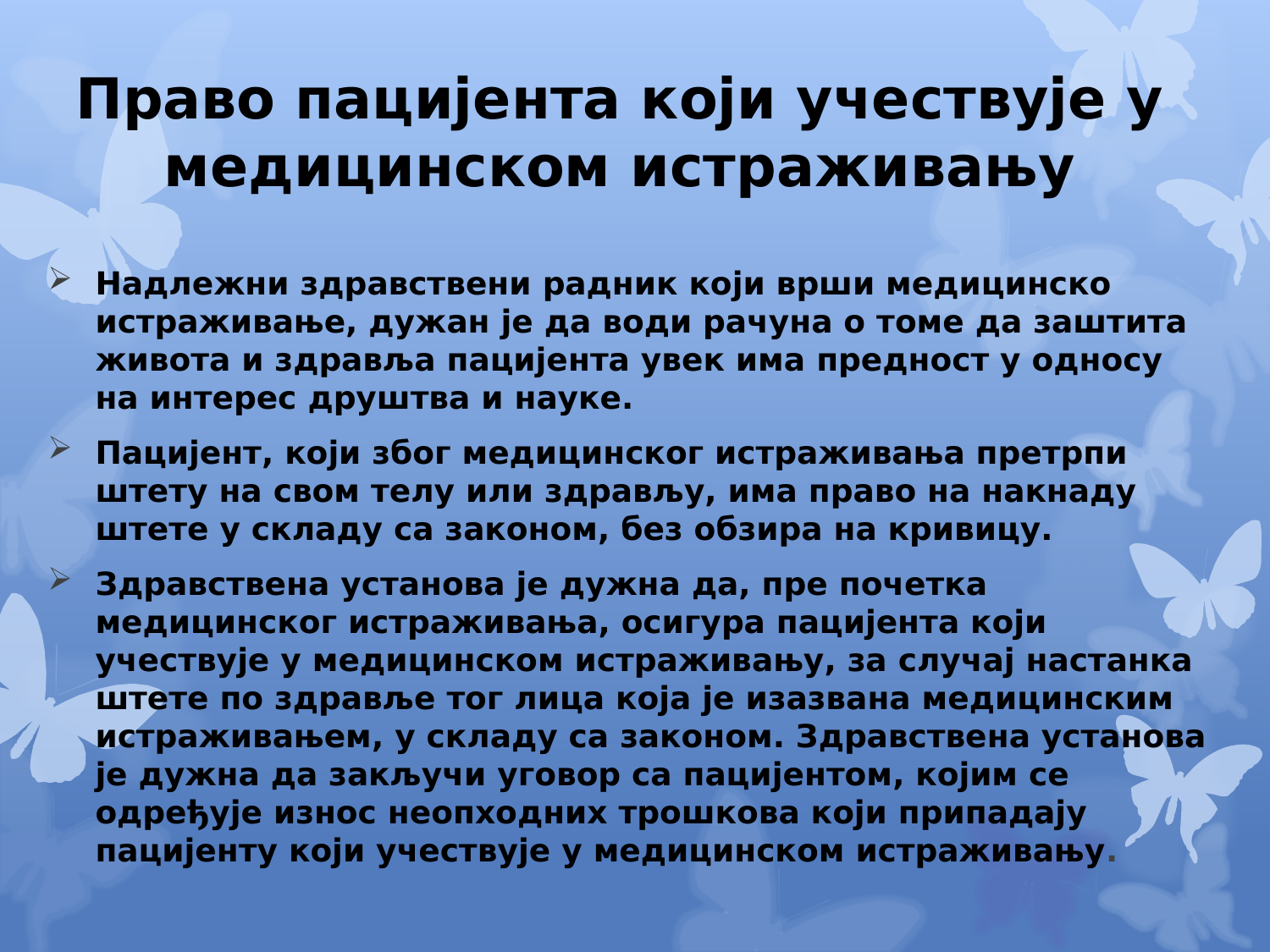

# Право пацијента који учествује у медицинском истраживању
Надлежни здравствени радник који врши медицинско истраживање, дужан је да води рачуна о томе да заштита живота и здравља пацијента увек има предност у односу на интерес друштва и науке.
Пацијент, који због медицинског истраживања претрпи штету на свом телу или здрављу, има право на накнаду штете у складу са законом, без обзира на кривицу.
Здравствена установа је дужна да, пре почетка медицинског истраживања, осигура пацијента који учествује у медицинском истраживању, за случај настанка штете по здравље тог лица која је изазвана медицинским истраживањем, у складу са законом. Здравствена установа је дужна да закључи уговор са пацијентом, којим се одређује износ неопходних трошкова који припадају пацијенту који учествује у медицинском истраживању.